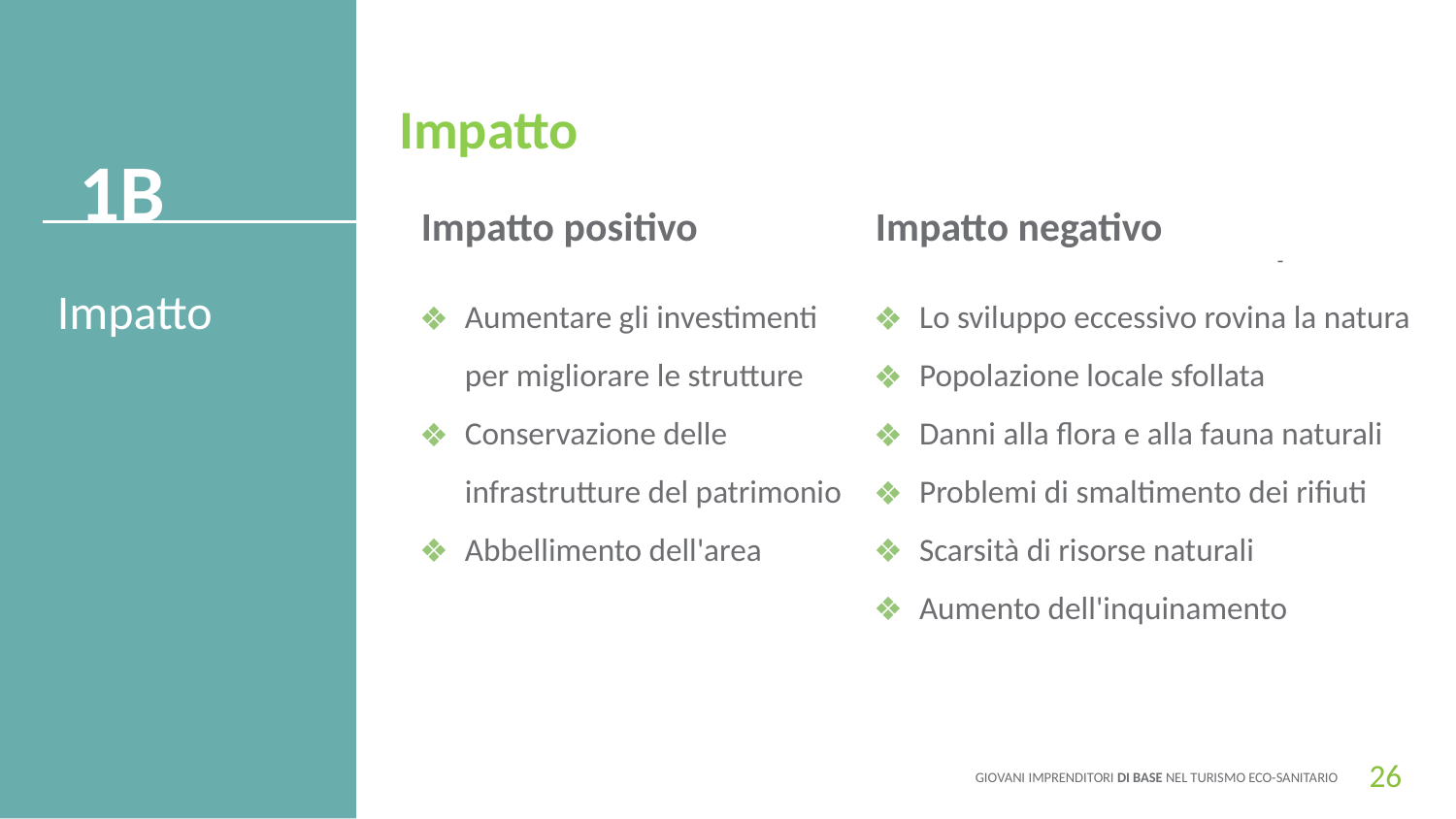

Impatto
1B

Impatto positivo
Impatto negativo

-
Aumentare gli investimenti per migliorare le strutture
Conservazione delle infrastrutture del patrimonio
Abbellimento dell'area
Lo sviluppo eccessivo rovina la natura
Popolazione locale sfollata
Danni alla flora e alla fauna naturali
Problemi di smaltimento dei rifiuti
Scarsità di risorse naturali
Aumento dell'inquinamento
Impatto
26